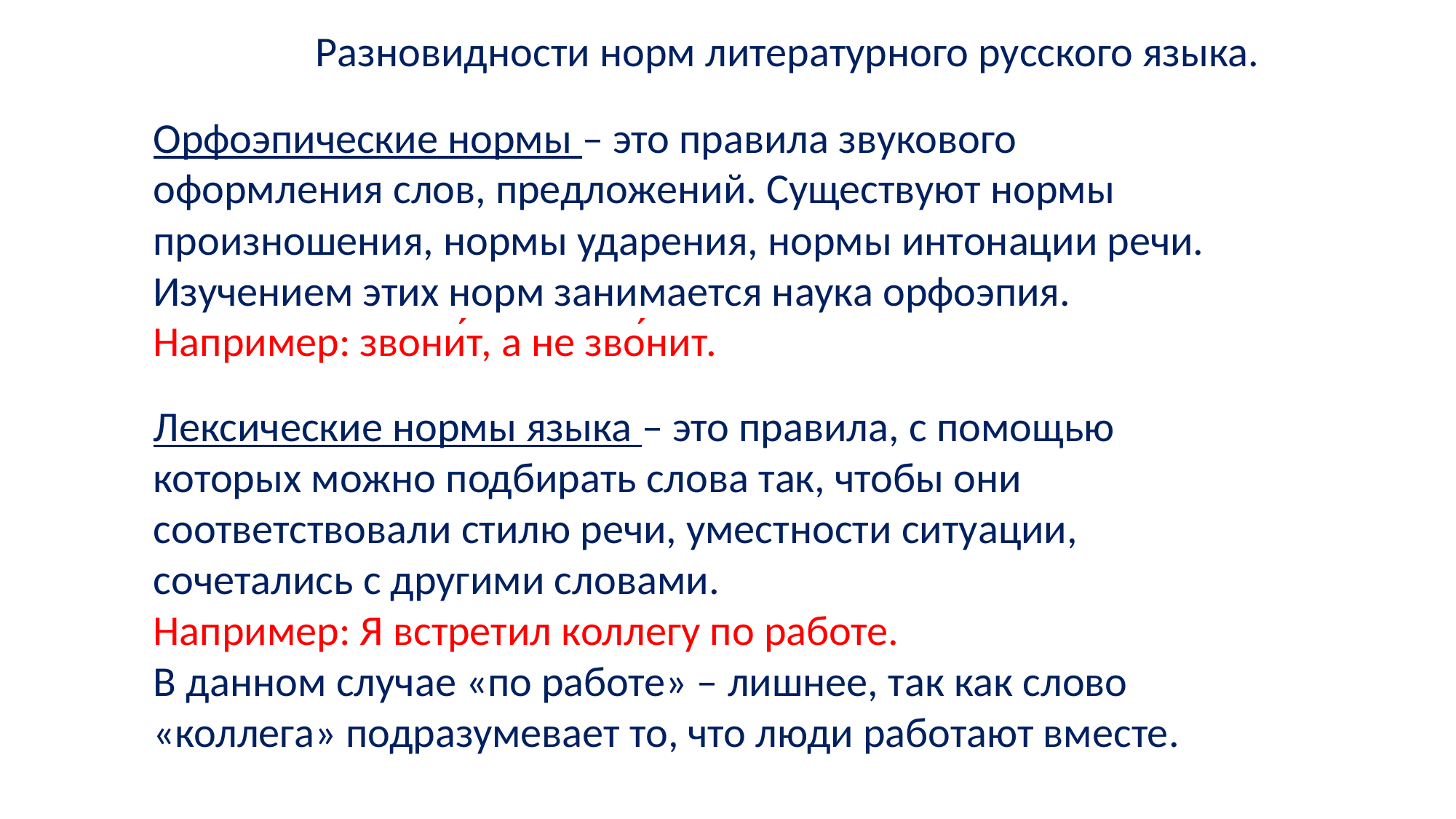

Разновидности норм литературного русского языка.
Орфоэпические нормы – это правила звукового оформления слов, предложений. Существуют нормы произношения, нормы ударения, нормы интонации речи.
Изучением этих норм занимается наука орфоэпия.
Например: звони́т, а не зво́нит.
Лексические нормы языка – это правила, с помощью которых можно подбирать слова так, чтобы они соответствовали стилю речи, уместности ситуации, сочетались с другими словами.
Например: Я встретил коллегу по работе.
В данном случае «по работе» – лишнее, так как слово «коллега» подразумевает то, что люди работают вместе.